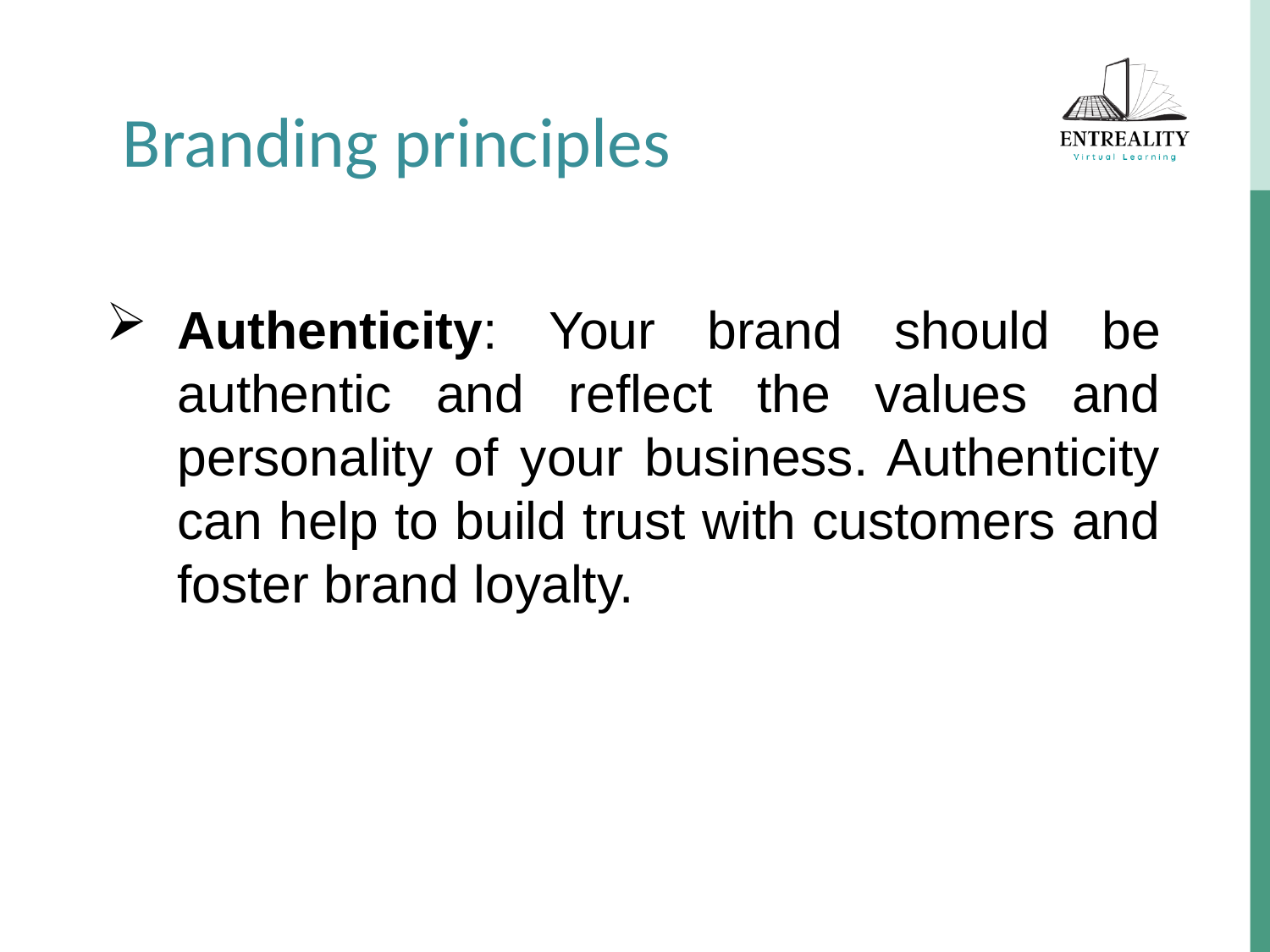

Branding principles
Authenticity: Your brand should be authentic and reflect the values and personality of your business. Authenticity can help to build trust with customers and foster brand loyalty.